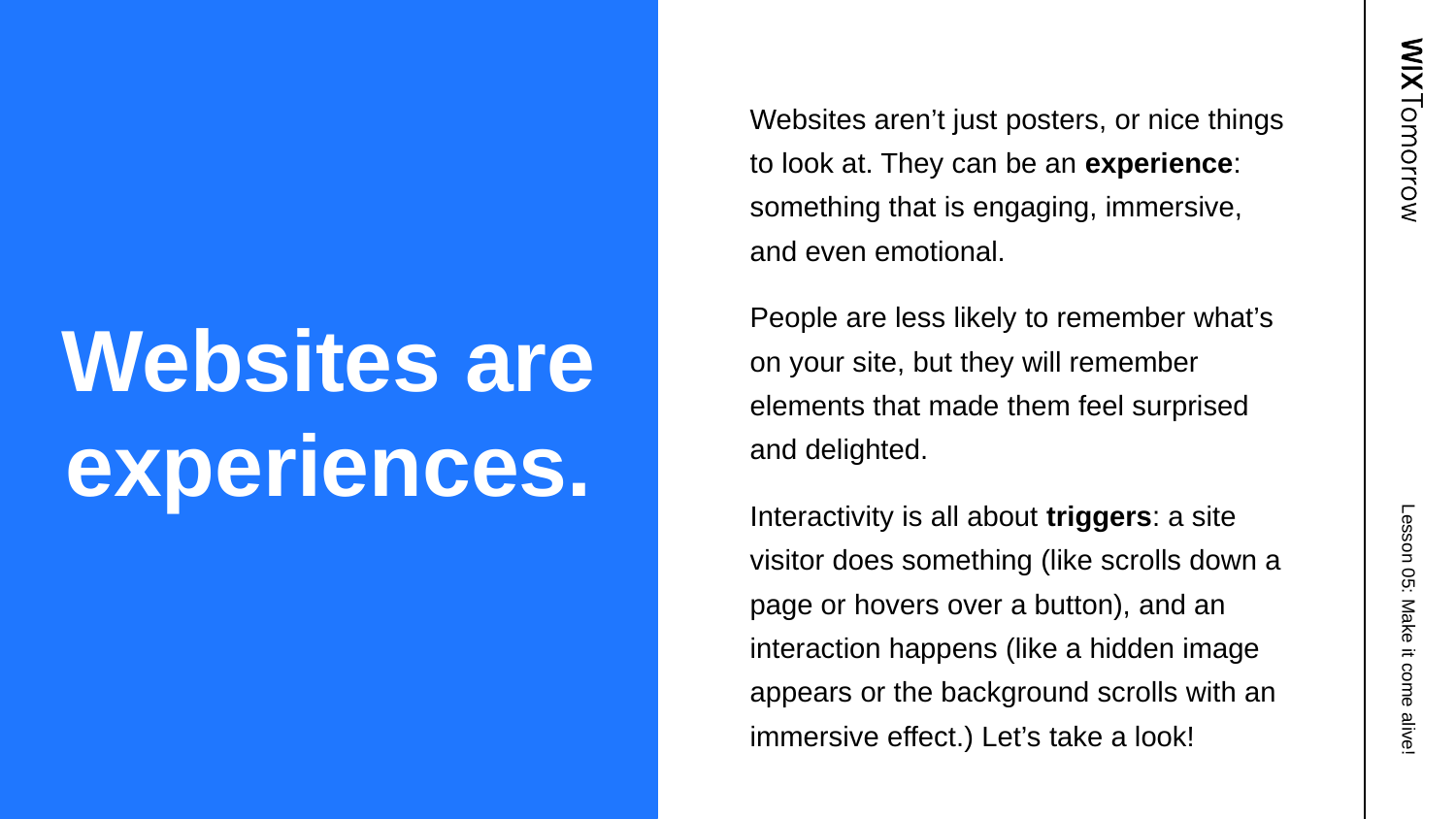

Websites are experiences.

Websites aren’t just posters, or nice things to look at. They can be an experience: something that is engaging, immersive, and even emotional.
People are less likely to remember what’s on your site, but they will remember elements that made them feel surprised and delighted.
Interactivity is all about triggers: a site visitor does something (like scrolls down a page or hovers over a button), and an interaction happens (like a hidden image appears or the background scrolls with an immersive effect.) Let’s take a look!